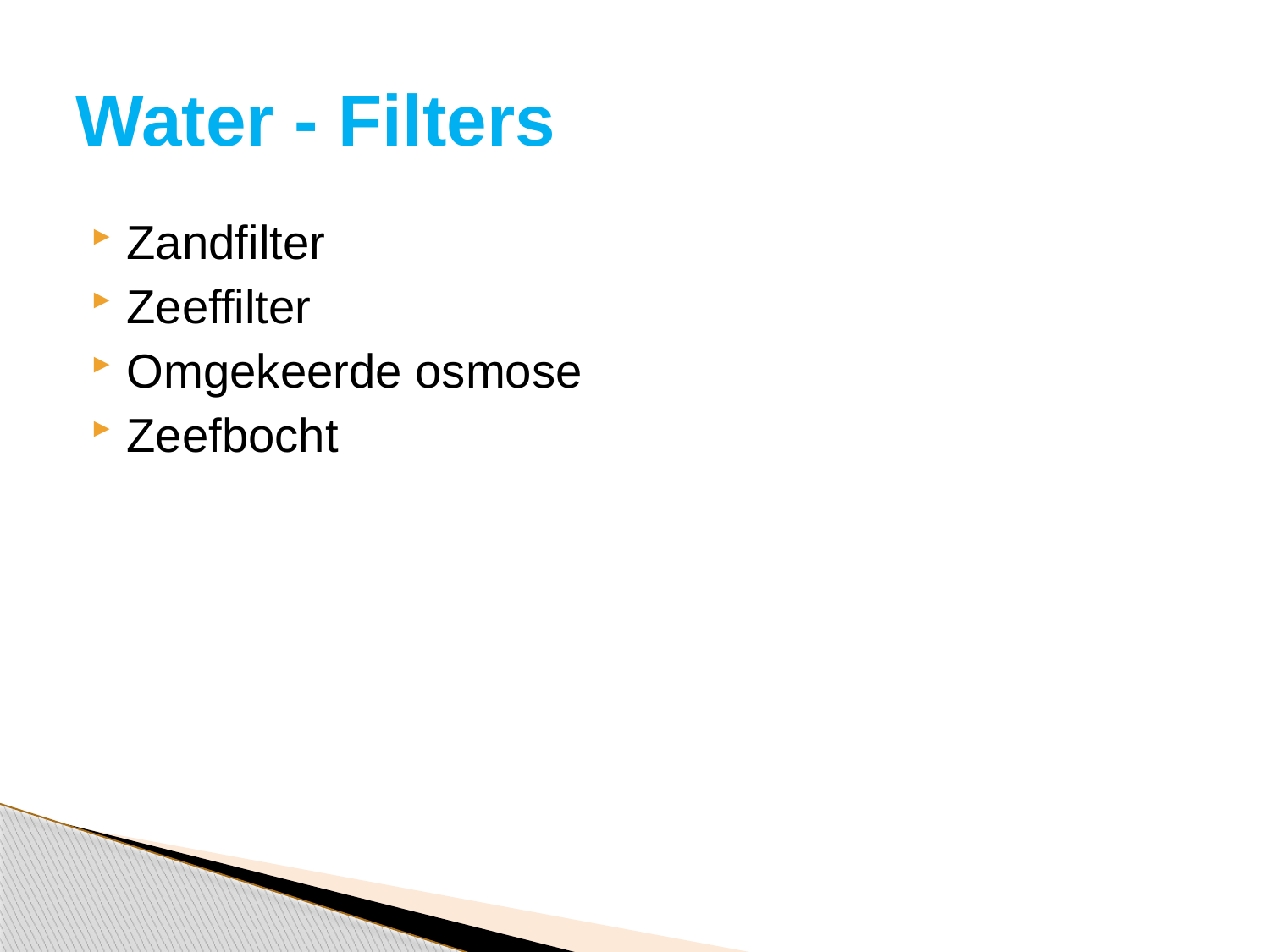

# Water - Filters
Zandfilter
Zeeffilter
Omgekeerde osmose
Zeefbocht